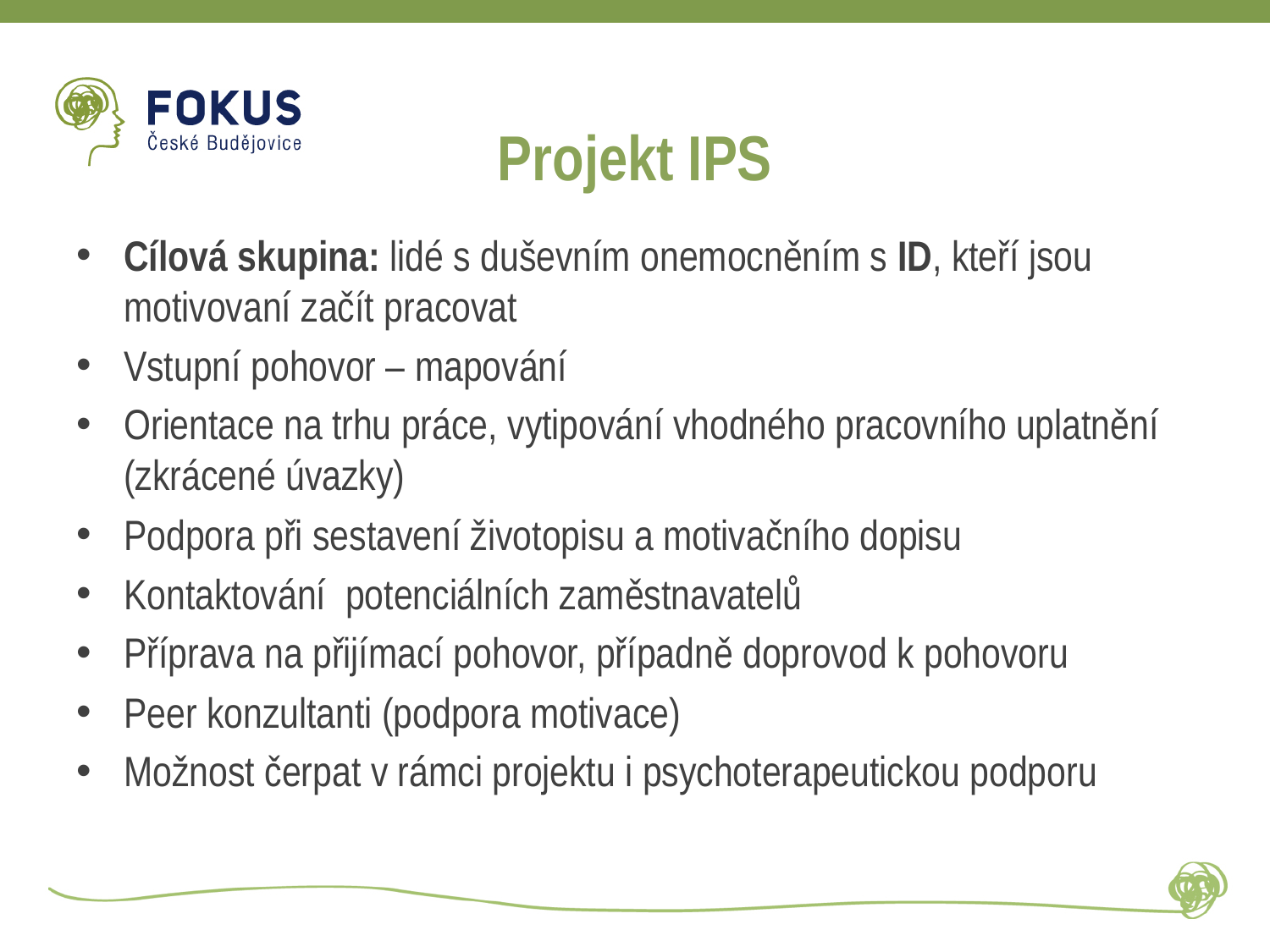

# Projekt IPS
Cílová skupina: lidé s duševním onemocněním s ID, kteří jsou motivovaní začít pracovat
Vstupní pohovor – mapování
Orientace na trhu práce, vytipování vhodného pracovního uplatnění  (zkrácené úvazky)
Podpora při sestavení životopisu a motivačního dopisu
Kontaktování  potenciálních zaměstnavatelů
Příprava na přijímací pohovor, případně doprovod k pohovoru
Peer konzultanti (podpora motivace)
Možnost čerpat v rámci projektu i psychoterapeutickou podporu